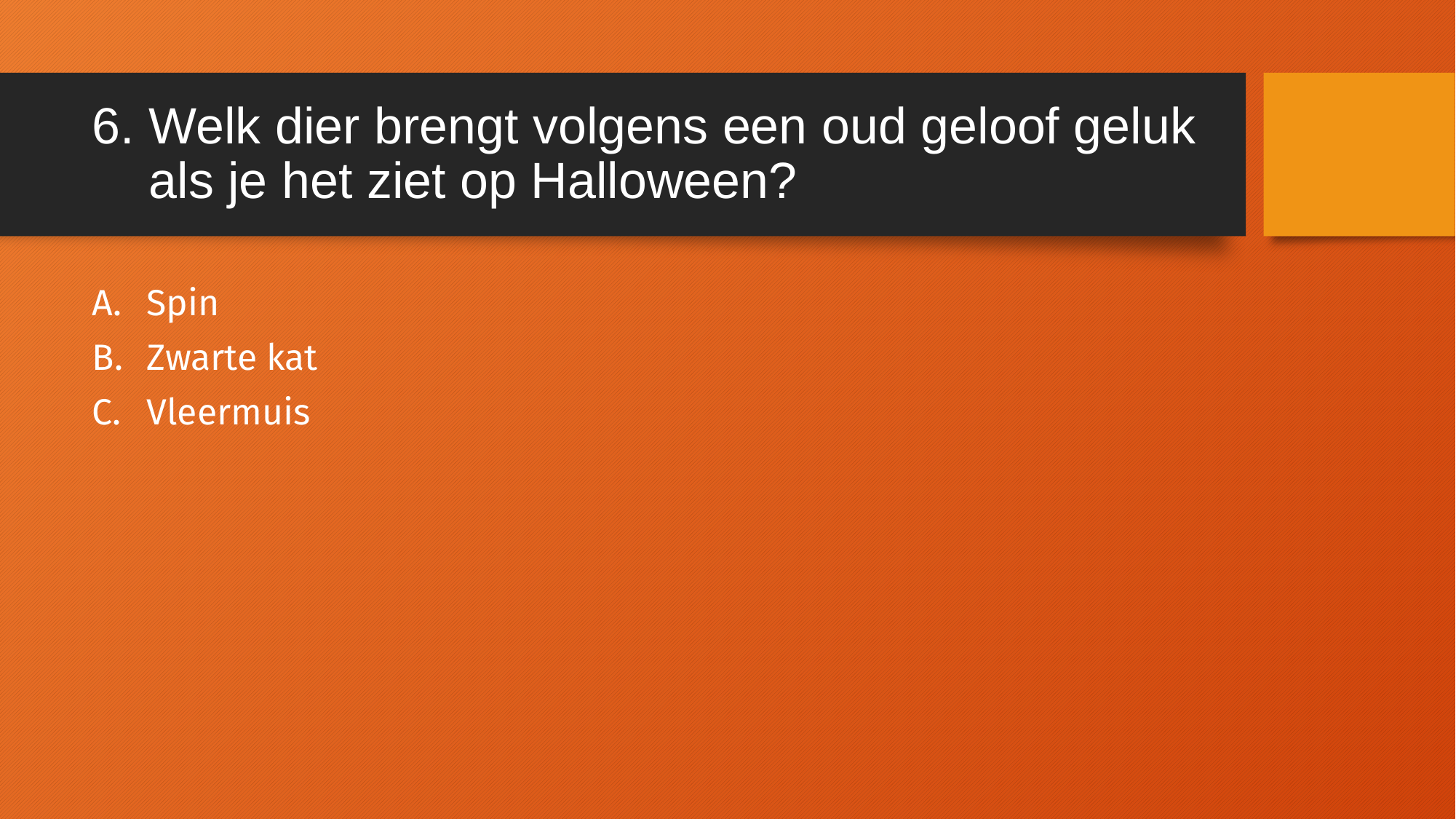

# 6. Welk dier brengt volgens een oud geloof geluk als je het ziet op Halloween?
Spin
Zwarte kat
Vleermuis